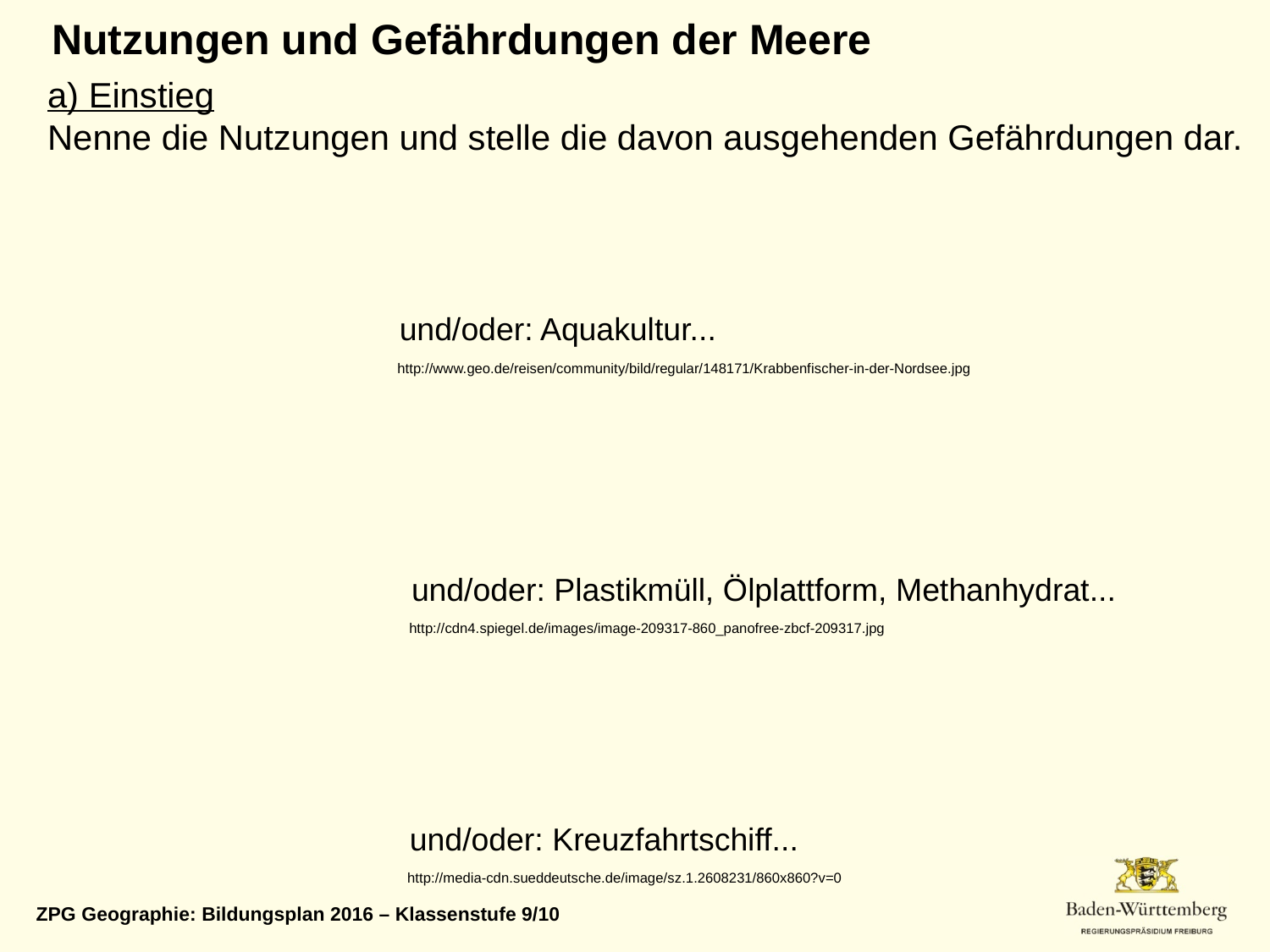

Nutzungen und Gefährdungen der Meere
a) Einstieg
Nenne die Nutzungen und stelle die davon ausgehenden Gefährdungen dar.
und/oder: Aquakultur...
http://www.geo.de/reisen/community/bild/regular/148171/Krabbenfischer-in-der-Nordsee.jpg
und/oder: Plastikmüll, Ölplattform, Methanhydrat...
http://cdn4.spiegel.de/images/image-209317-860_panofree-zbcf-209317.jpg
und/oder: Kreuzfahrtschiff...
http://media-cdn.sueddeutsche.de/image/sz.1.2608231/860x860?v=0